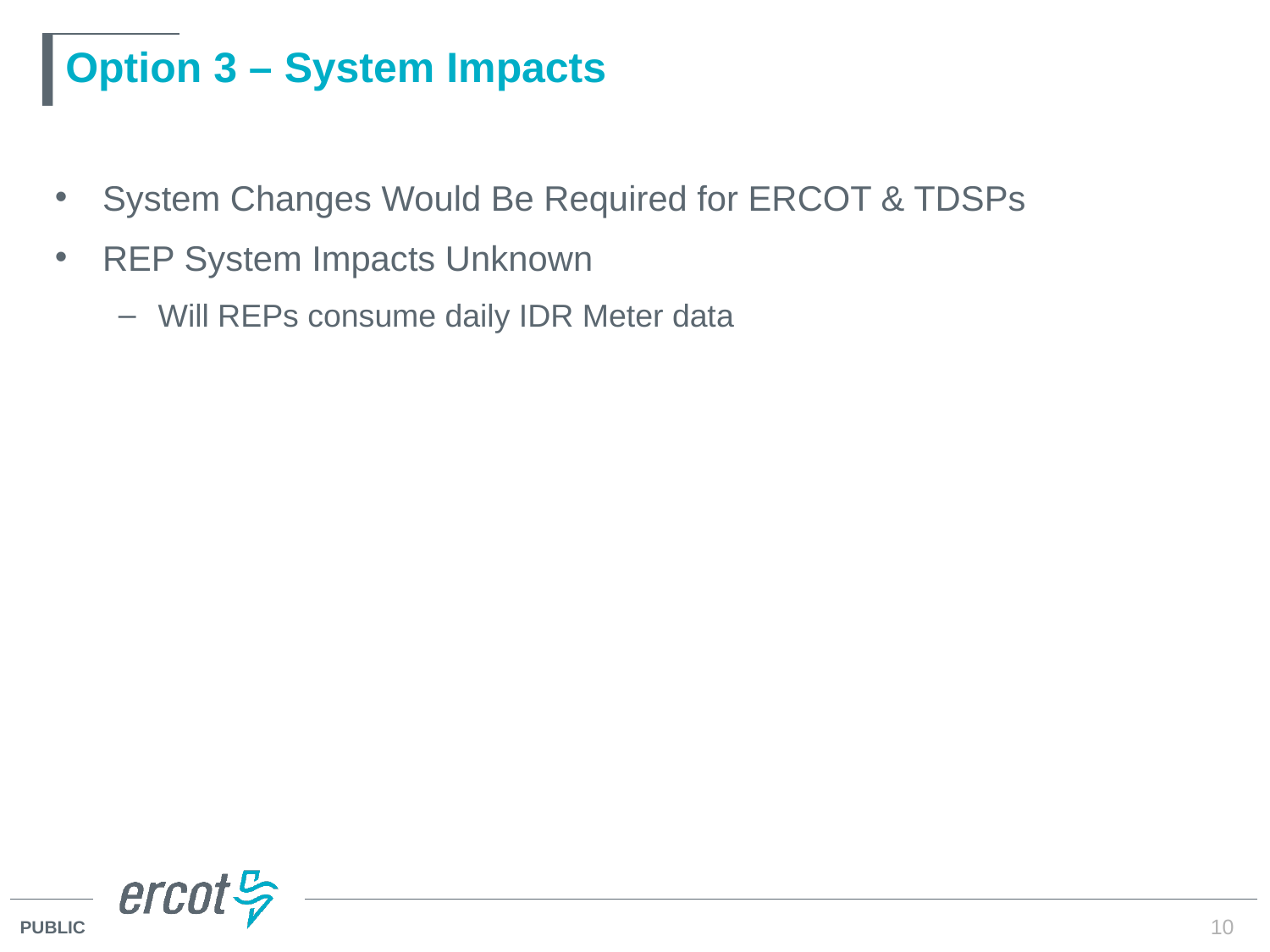

# Option 3 – System Impacts
System Changes Would Be Required for ERCOT & TDSPs
REP System Impacts Unknown
Will REPs consume daily IDR Meter data

10